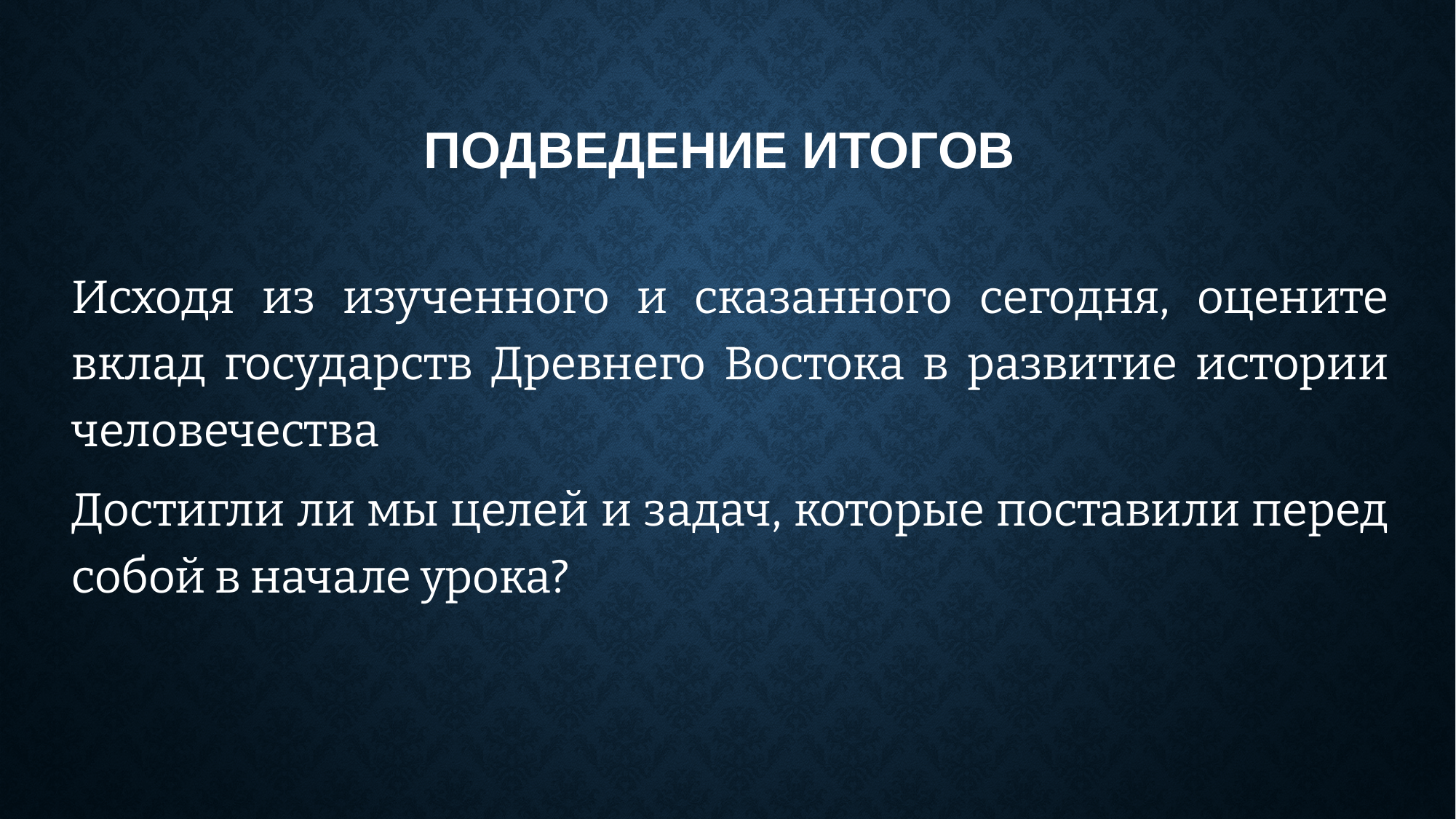

# Подведение итогов
Исходя из изученного и сказанного сегодня, оцените вклад государств Древнего Востока в развитие истории человечества
Достигли ли мы целей и задач, которые поставили перед собой в начале урока?